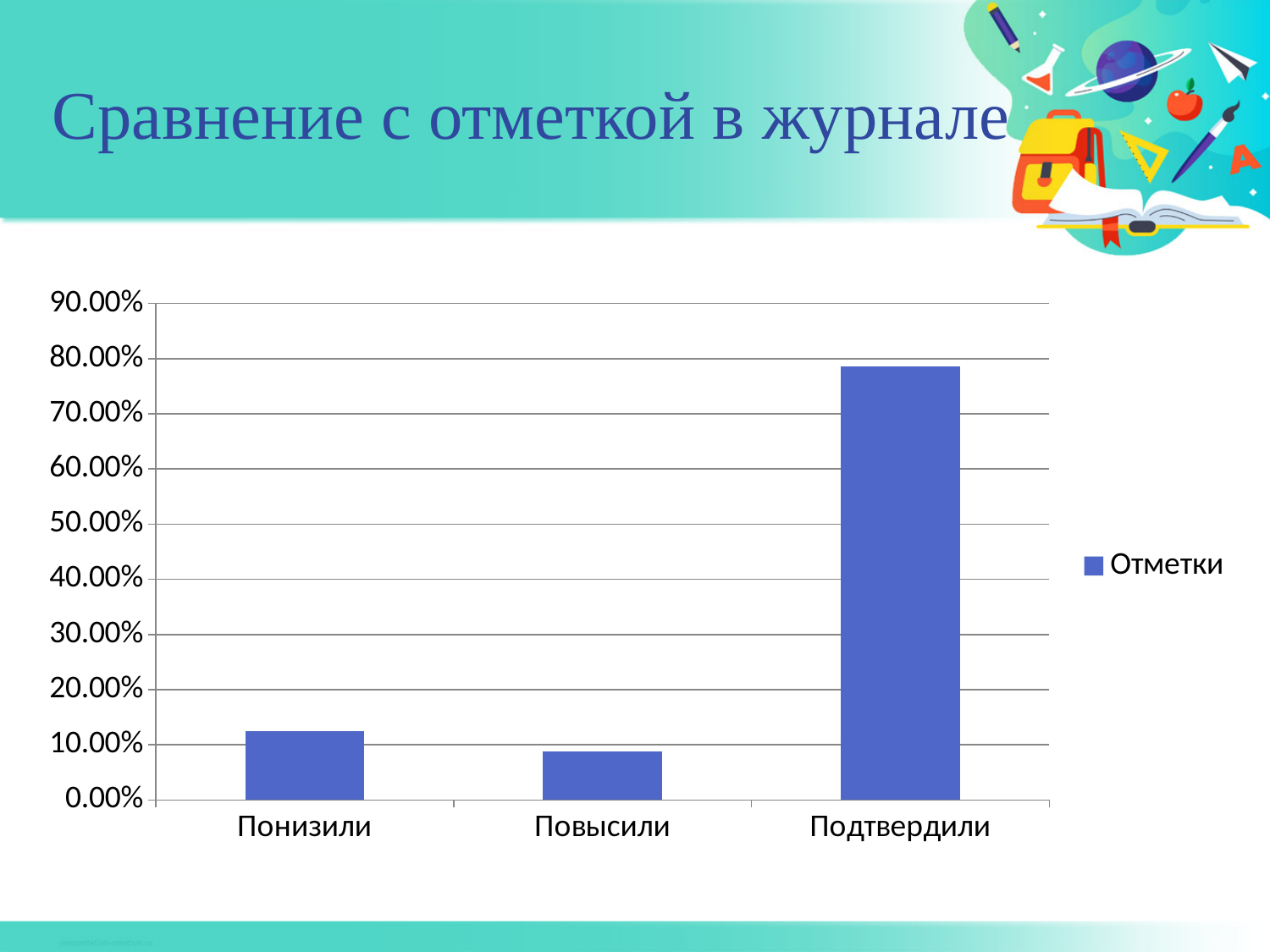

# Сравнение с отметкой в журнале

### Chart

| Category | Отметки |
|---|---|
| Понизили | 0.1253 |
| Повысили | 0.0881 |
| Подтвердили | 0.7867 |